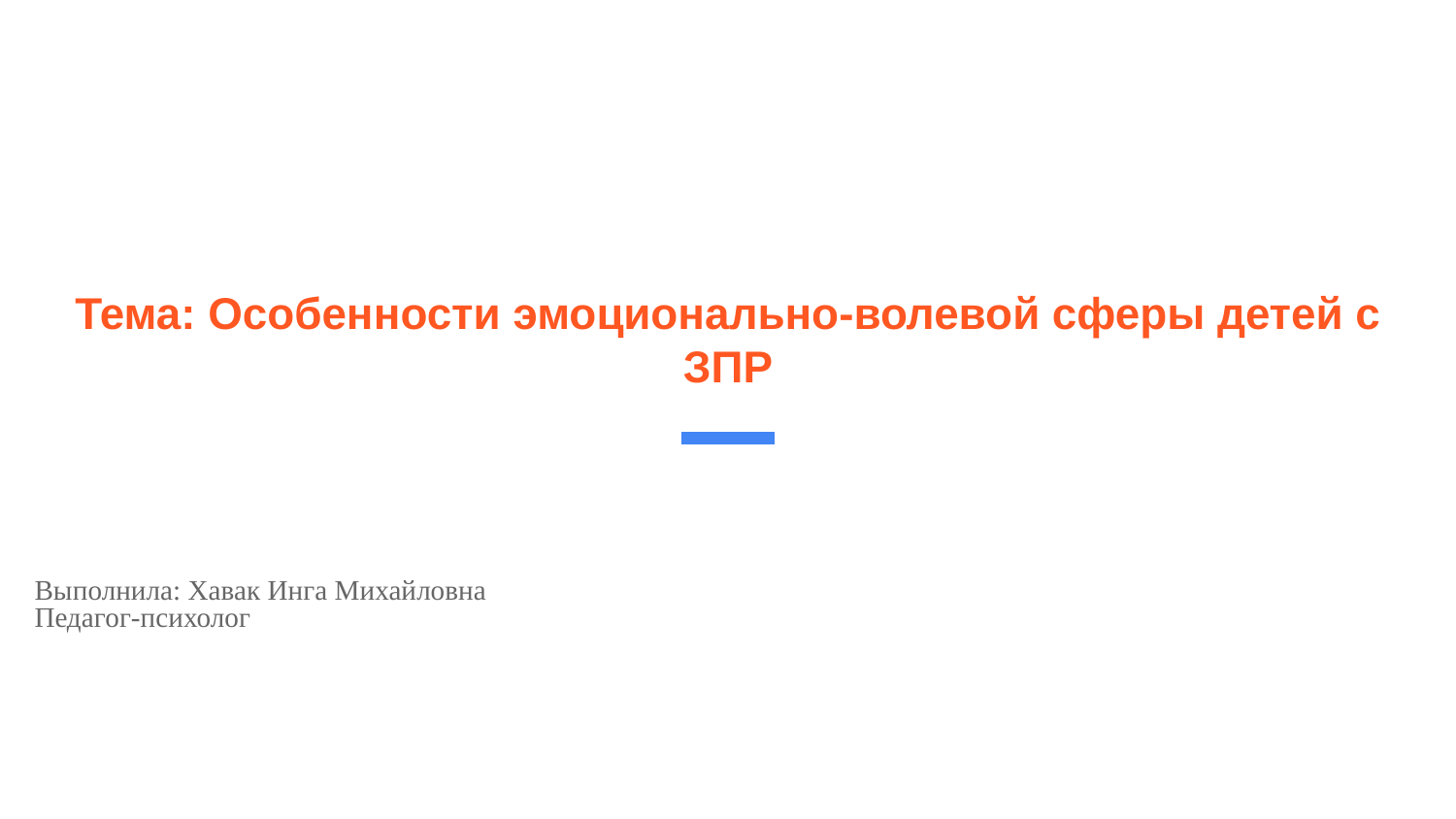

# Тема: Особенности эмоционально-волевой сферы детей с ЗПР
Выполнила: Хавак Инга Михайловна
Педагог-психолог